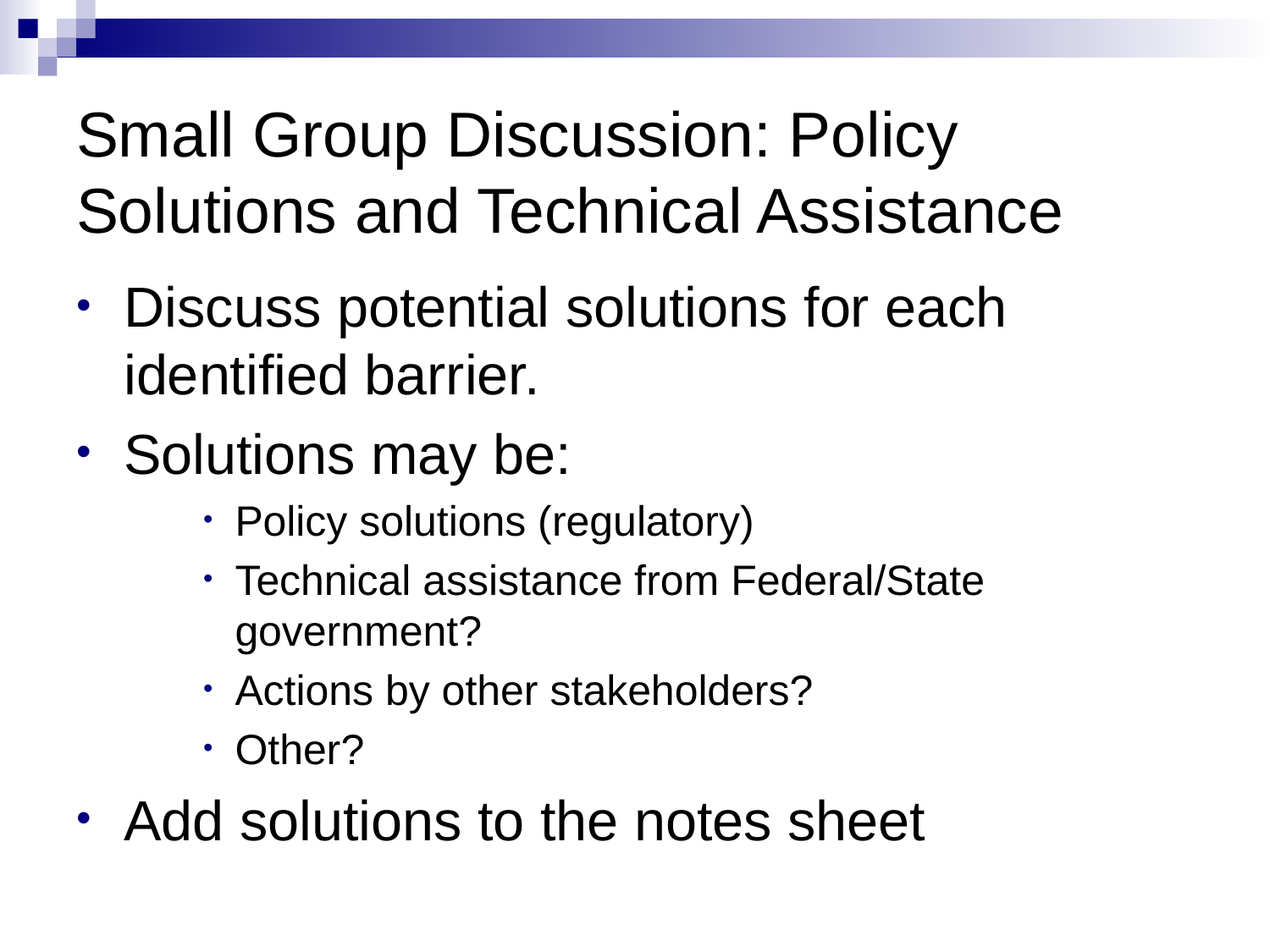

# Small Group Discussion: Policy Solutions and Technical Assistance
Discuss potential solutions for each identified barrier.
Solutions may be:
Policy solutions (regulatory)
Technical assistance from Federal/State government?
Actions by other stakeholders?
Other?
Add solutions to the notes sheet